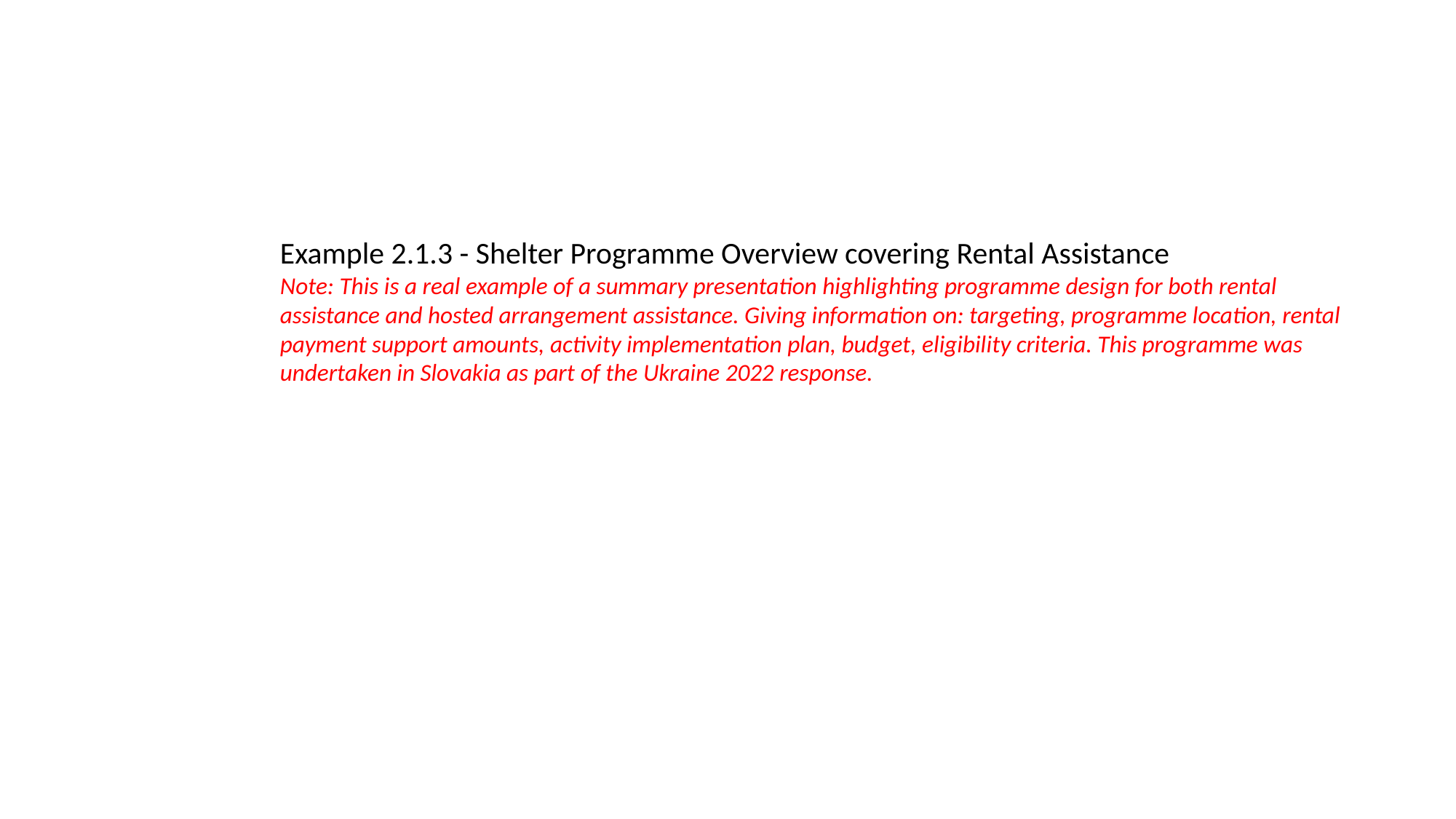

Example 2.1.3 - Shelter Programme Overview covering Rental Assistance
Note: This is a real example of a summary presentation highlighting programme design for both rental assistance and hosted arrangement assistance. Giving information on: targeting, programme location, rental payment support amounts, activity implementation plan, budget, eligibility criteria. This programme was undertaken in Slovakia as part of the Ukraine 2022 response.